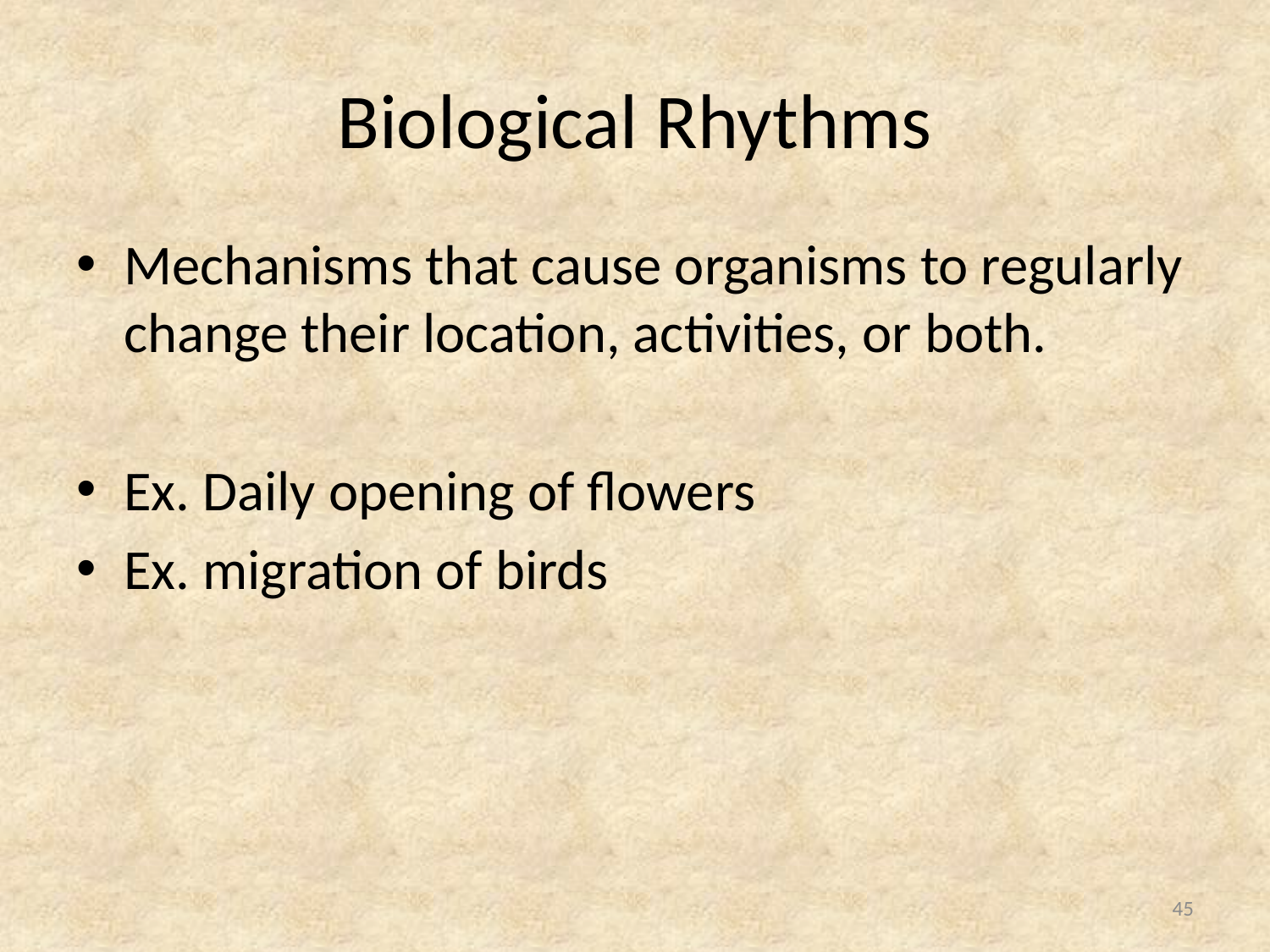

# Biological Rhythms
Mechanisms that cause organisms to regularly change their location, activities, or both.

Ex. Daily opening of flowers
Ex. migration of birds

45